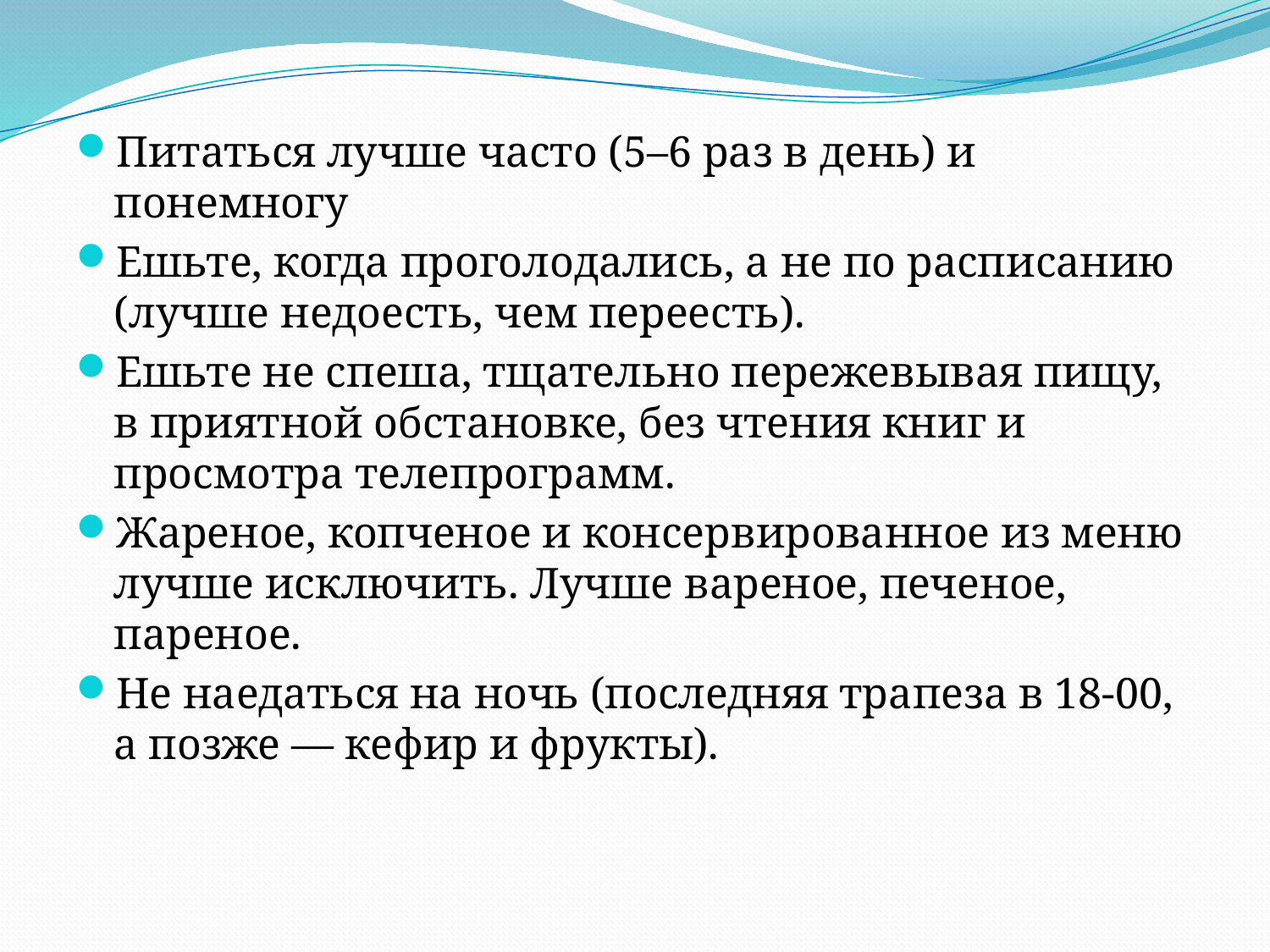

Питаться лучше часто (5–6 раз в день) и понемногу
Ешьте, когда проголодались, а не по расписанию (лучше недоесть, чем переесть).
Ешьте не спеша, тщательно пережевывая пищу, в приятной обстановке, без чтения книг и просмотра телепрограмм.
Жареное, копченое и консервированное из меню лучше исключить. Лучше вареное, печеное, пареное.
Не наедаться на ночь (последняя трапеза в 18-00, а позже — кефир и фрукты).

#